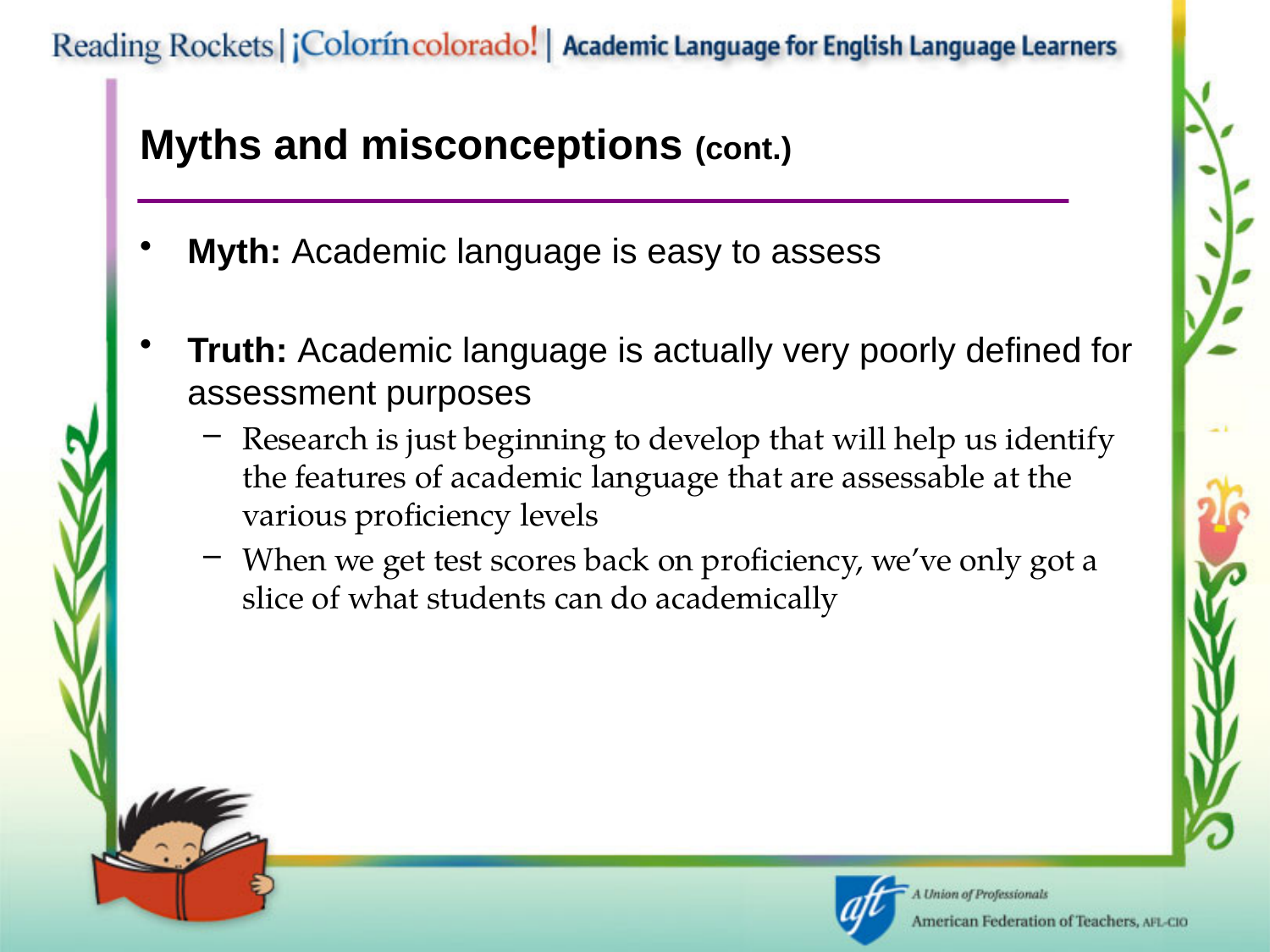

# Myths and misconceptions (cont.)
Myth: Academic language is easy to assess

Truth: Academic language is actually very poorly defined for assessment purposes
Research is just beginning to develop that will help us identify the features of academic language that are assessable at the various proficiency levels
When we get test scores back on proficiency, we’ve only got a slice of what students can do academically